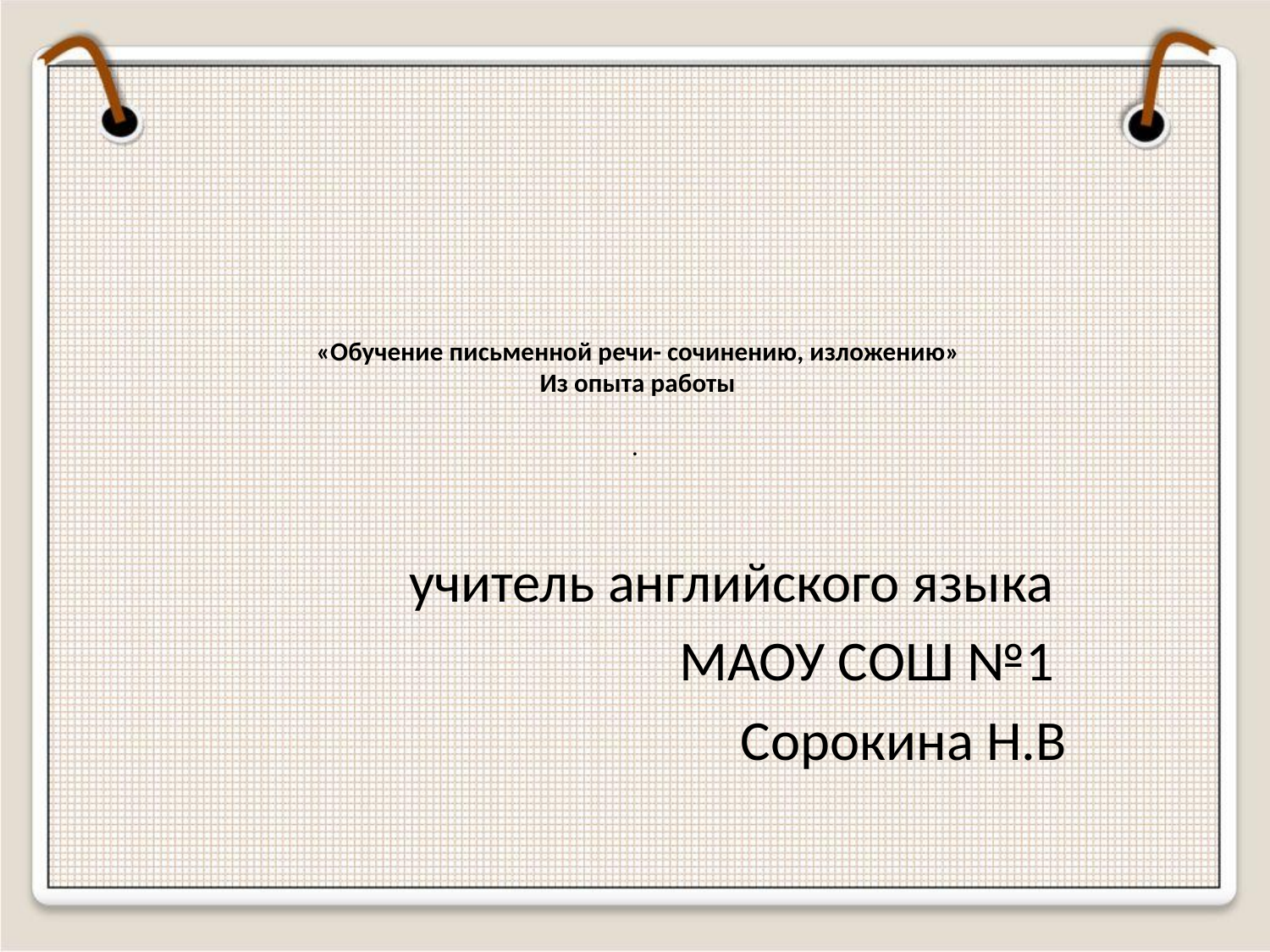

# «Обучение письменной речи- сочинению, изложению» Из опыта работы   .
учитель английского языка
МАОУ СОШ №1
Сорокина Н.В